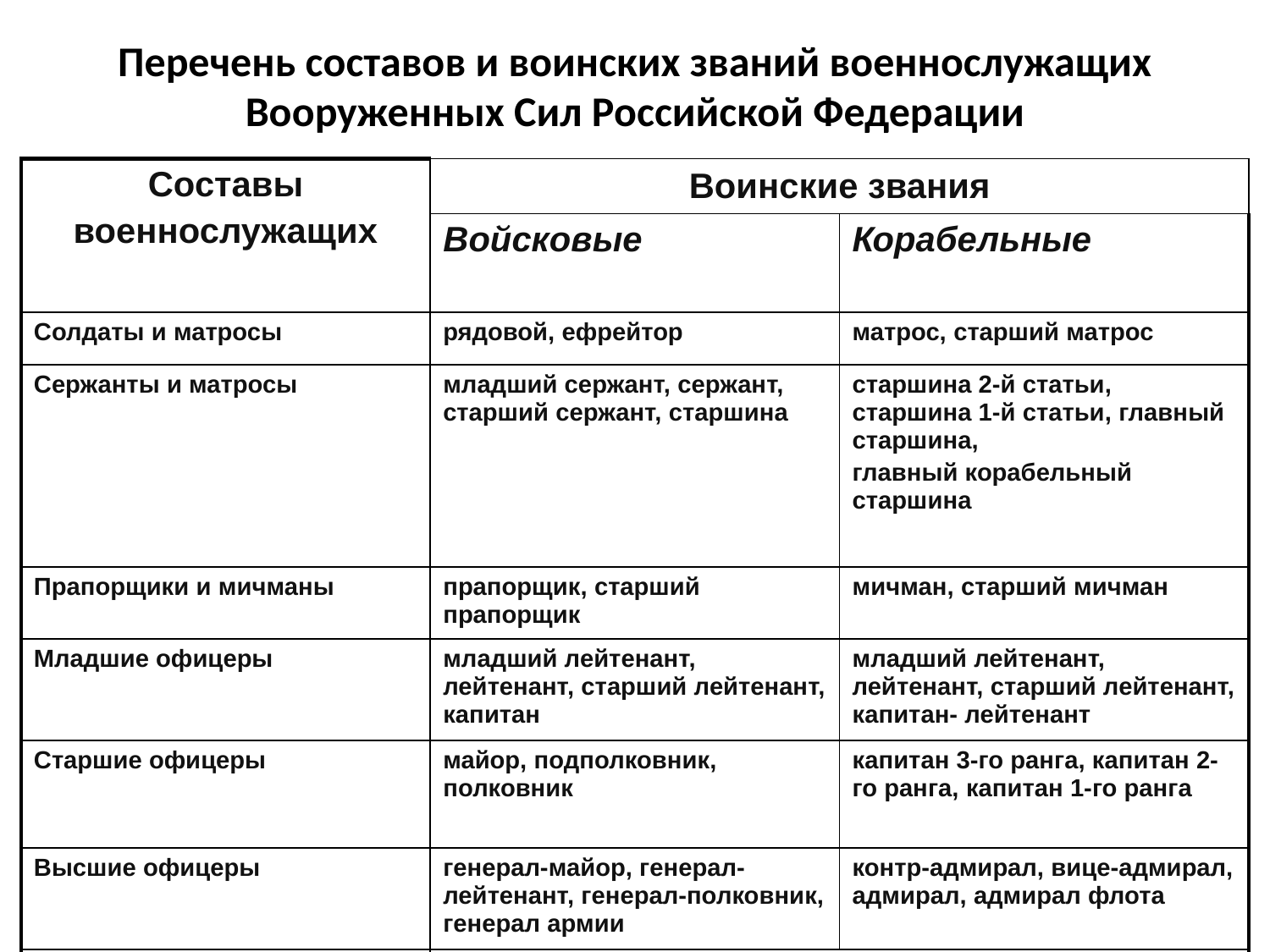

# Перечень составов и воинских званий военнослужащих Вооруженных Сил Российской Федерации
| Составы военнослужащих | Воинские звания |  |
| --- | --- | --- |
|  | Войсковые | Корабельные |
| Солдаты и матросы | рядовой, ефрейтор | матрос, старший матрос |
| Сержанты и матросы | младший сержант, сержант, старший сержант, старшина | старшина 2-й статьи, старшина 1-й статьи, главный старшина, главный корабельный старшина |
| Прапорщики и мичманы | прапорщик, старший прапорщик | мичман, старший мичман |
| Младшие офицеры | младший лейтенант, лейтенант, старший лейтенант, капитан | младший лейтенант, лейтенант, старший лейтенант, капитан- лейтенант |
| Старшие офицеры | майор, подполковник, полковник | капитан 3-го ранга, капитан 2-го ранга, капитан 1-го ранга |
| Высшие офицеры | генерал-майор, генерал-лейтенант, генерал-полковник, генерал армии | контр-адмирал, вице-адмирал, адмирал, адмирал флота |
|  | Маршал Российской Федерации |  |